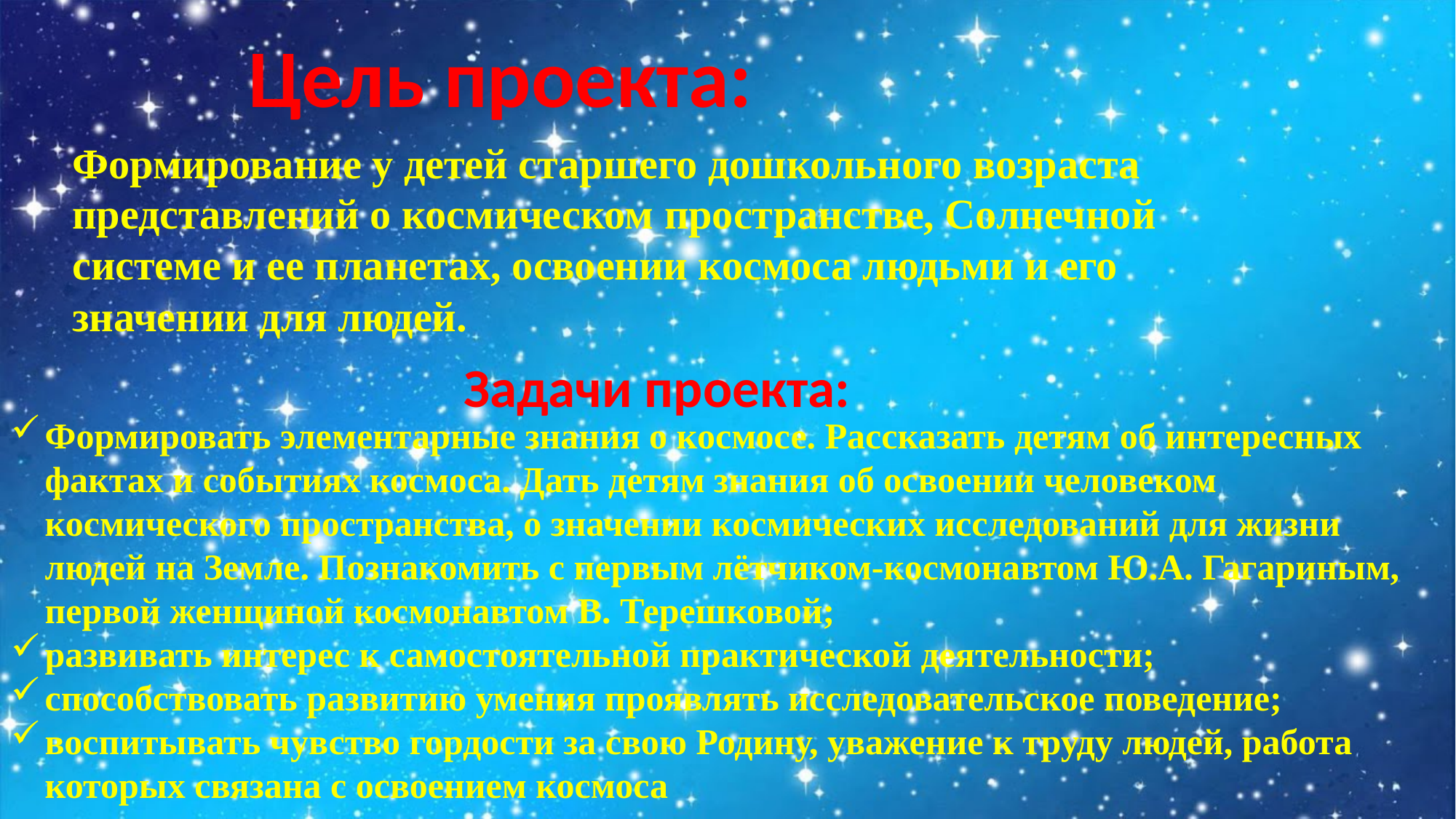

Цель проекта:
Формирование у детей старшего дошкольного возраста представлений о космическом пространстве, Солнечной системе и ее планетах, освоении космоса людьми и его значении для людей.
Задачи проекта:
Формировать элементарные знания о космосе. Рассказать детям об интересных фактах и событиях космоса. Дать детям знания об освоении человеком космического пространства, о значении космических исследований для жизни людей на Земле. Познакомить с первым лётчиком-космонавтом Ю.А. Гагариным, первой женщиной космонавтом В. Терешковой;
развивать интерес к самостоятельной практической деятельности;
способствовать развитию умения проявлять исследовательское поведение;
воспитывать чувство гордости за свою Родину, уважение к труду людей, работа которых связана с освоением космоса